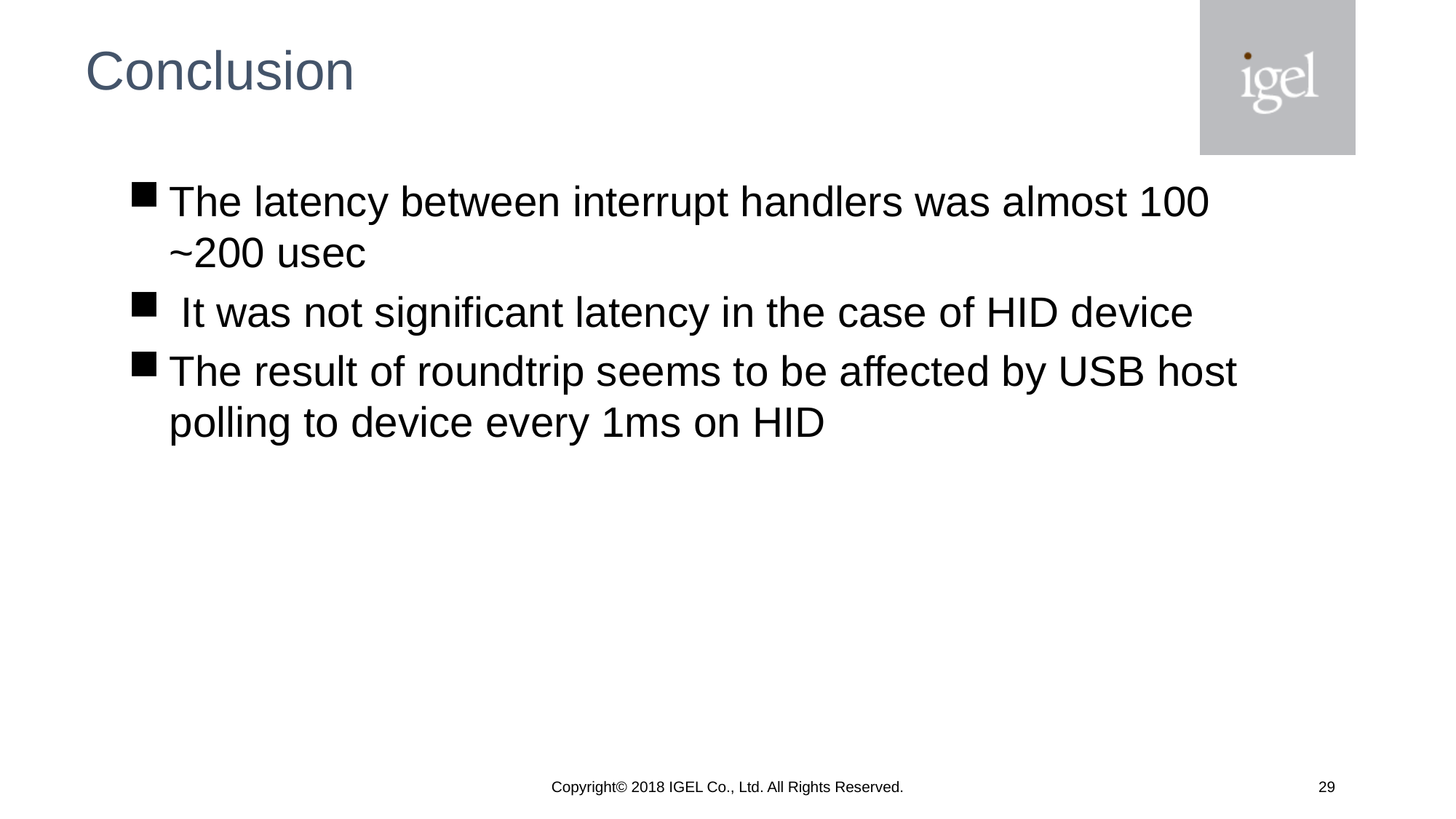

# Conclusion
The latency between interrupt handlers was almost 100 ~200 usec
 It was not significant latency in the case of HID device
The result of roundtrip seems to be affected by USB host polling to device every 1ms on HID

Copyright© 2018 IGEL Co., Ltd. All Rights Reserved.
29